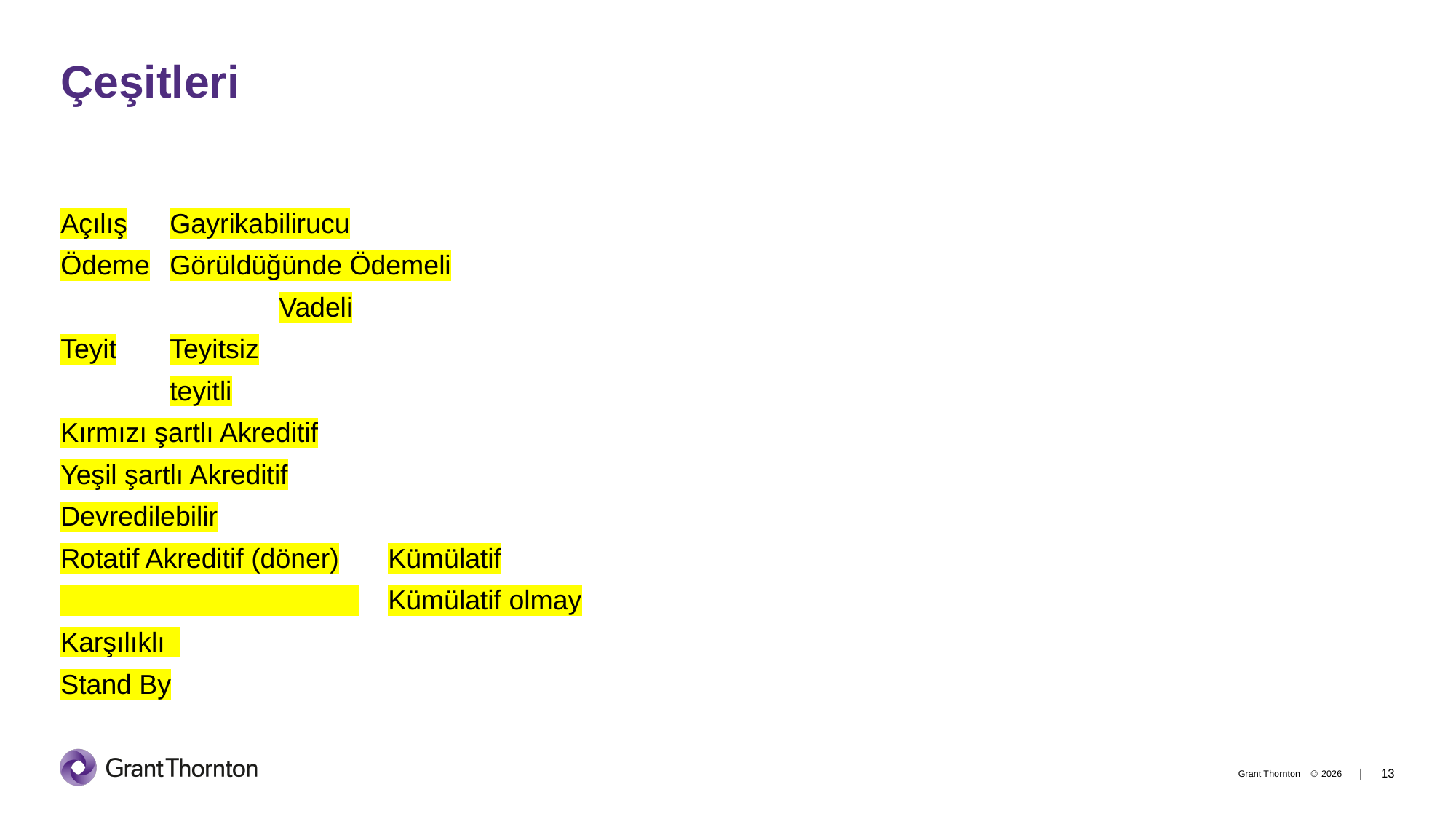

# Çeşitleri
Açılış	Gayrikabilirucu
Ödeme	Görüldüğünde Ödemeli
		Vadeli
Teyit	Teyitsiz
	teyitli
Kırmızı şartlı Akreditif
Yeşil şartlı Akreditif
Devredilebilir
Rotatif Akreditif (döner)	Kümülatif
                                       	Kümülatif olmay
Karşılıklı
Stand By
13